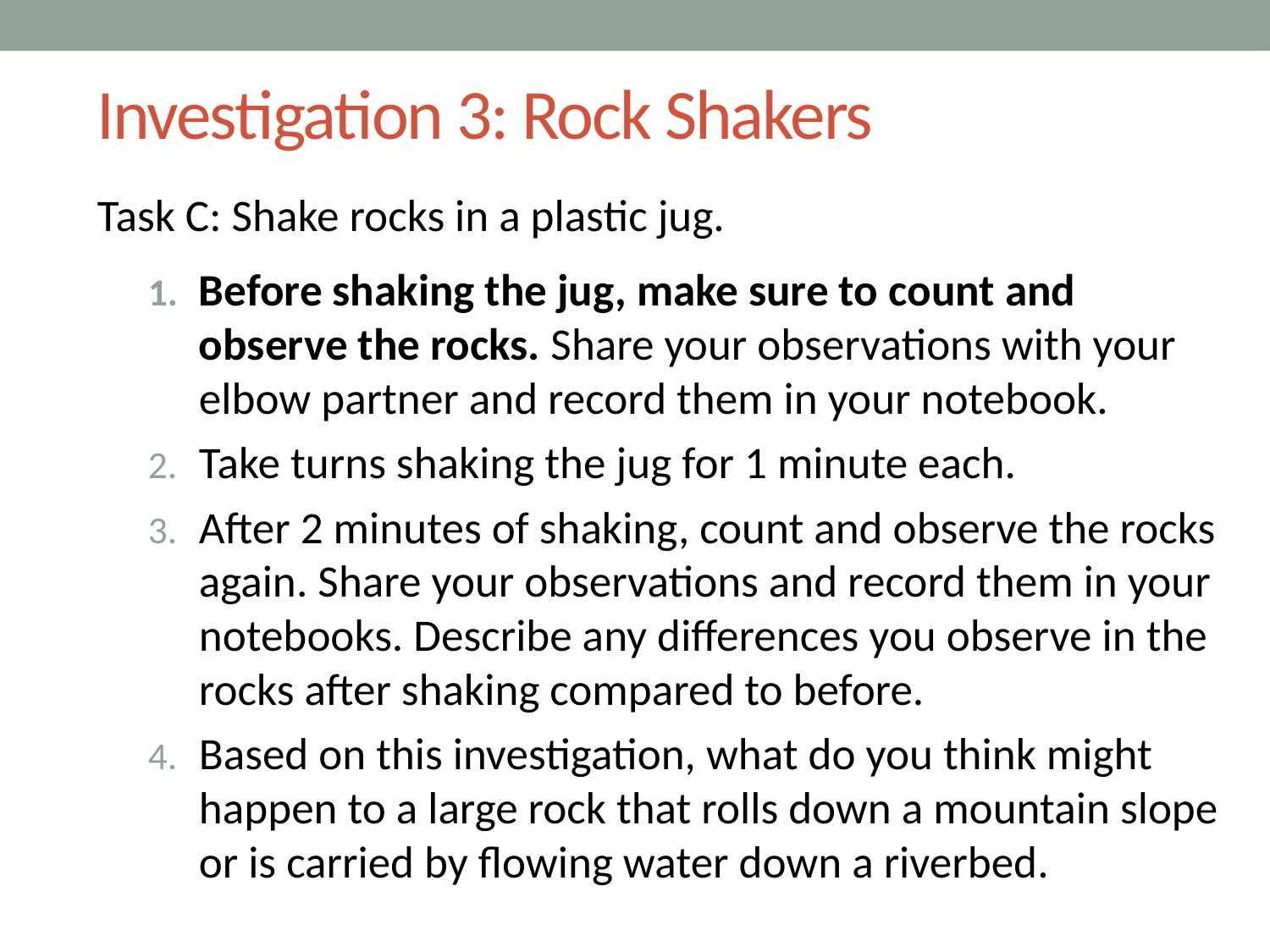

# Investigation 3: Rock Shakers
Task C: Shake rocks in a plastic jug.
Before shaking the jug, make sure to count and observe the rocks. Share your observations with your elbow partner and record them in your notebook.
Take turns shaking the jug for 1 minute each.
After 2 minutes of shaking, count and observe the rocks again. Share your observations and record them in your notebooks. Describe any differences you observe in the rocks after shaking compared to before.
Based on this investigation, what do you think might happen to a large rock that rolls down a mountain slope or is carried by flowing water down a riverbed.